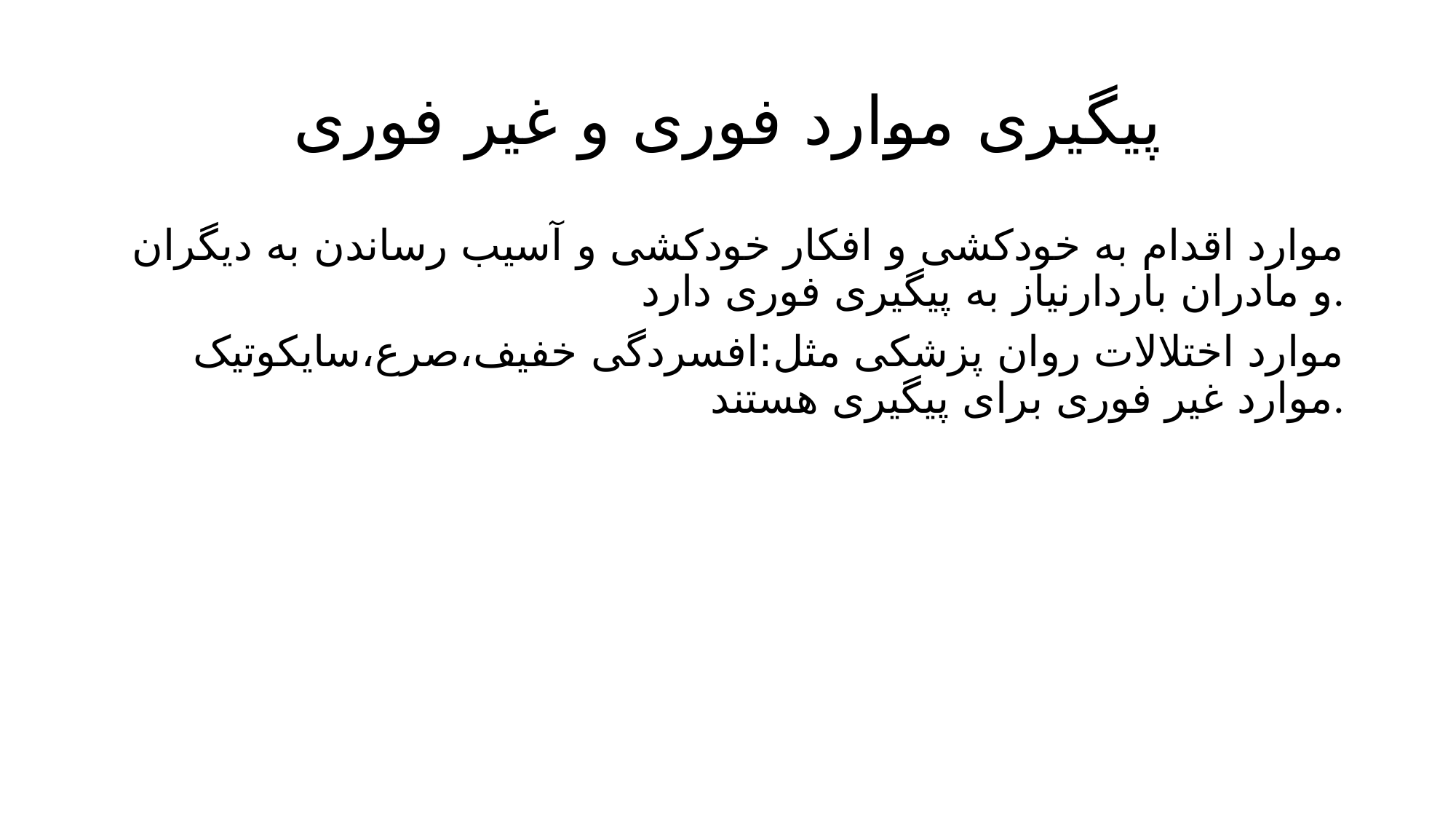

# پیگیری موارد فوری و غیر فوری
موارد اقدام به خودکشی و افکار خودکشی و آسیب رساندن به دیگران و مادران باردارنیاز به پیگیری فوری دارد.
موارد اختلالات روان پزشکی مثل:افسردگی خفیف،صرع،سایکوتیک موارد غیر فوری برای پیگیری هستند.